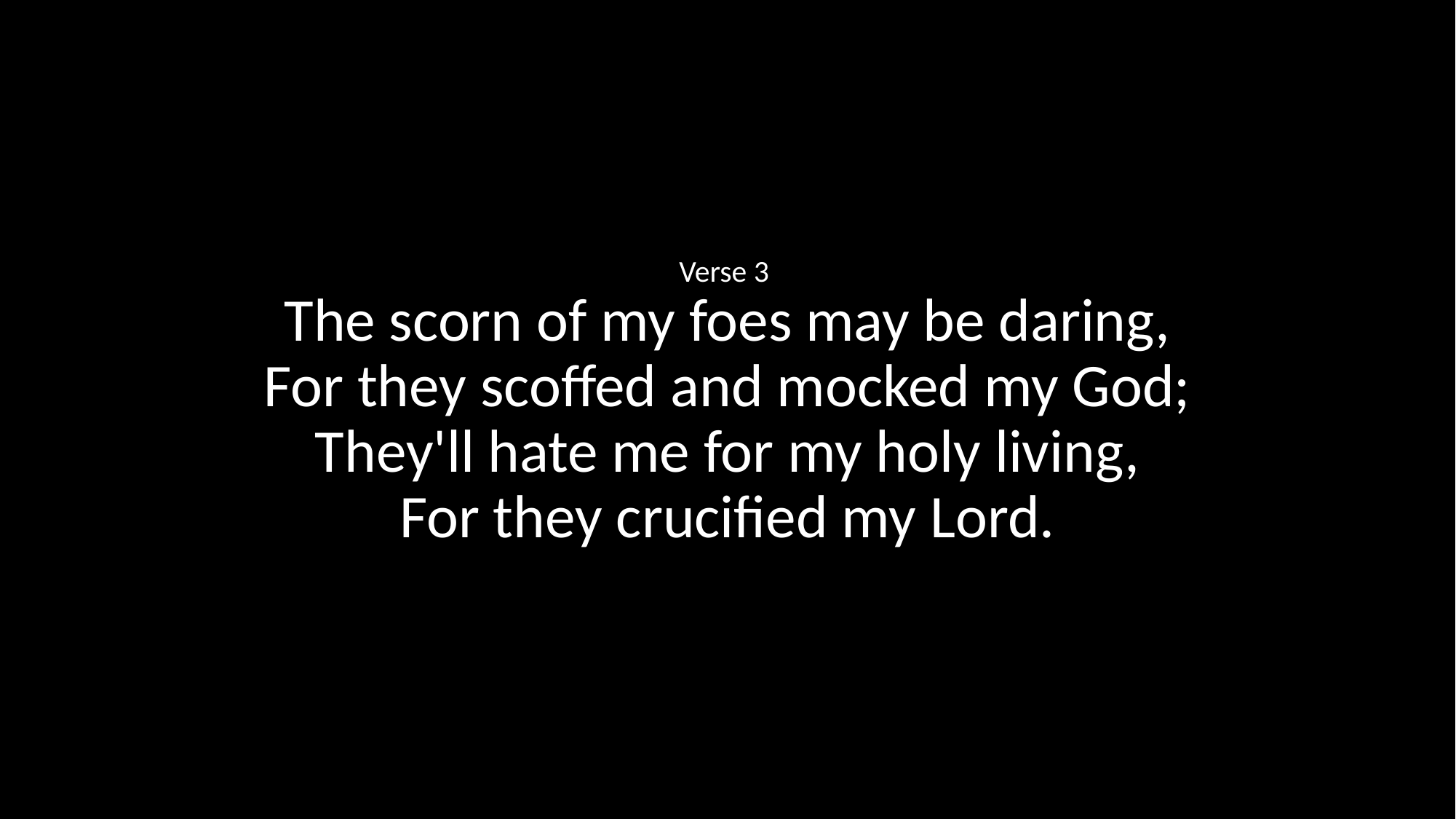

Verse 3
The scorn of my foes may be daring,
For they scoffed and mocked my God;
They'll hate me for my holy living,
For they crucified my Lord.